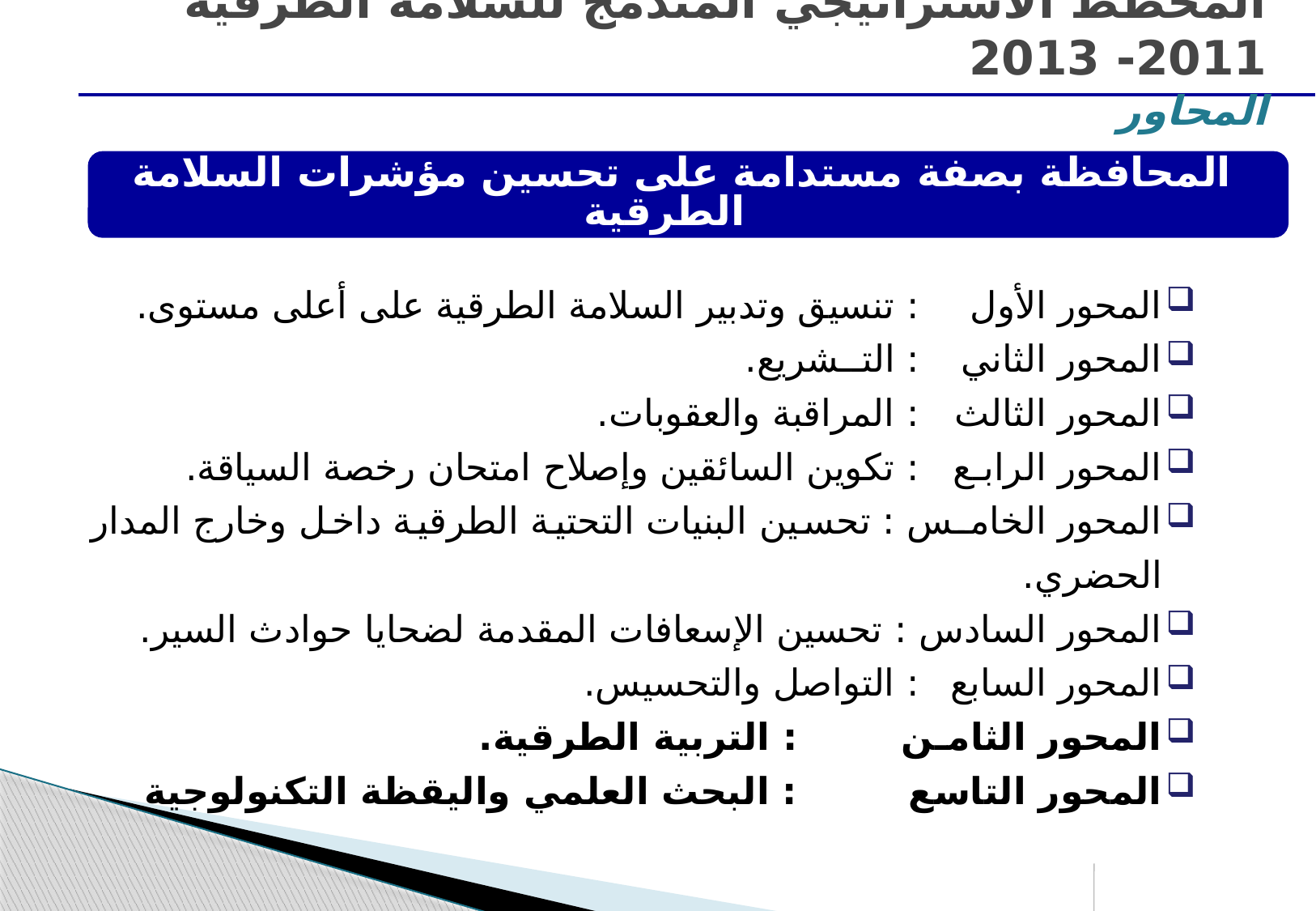

# المخطط الاستراتيجي المندمج للسلامة الطرقية 2011- 2013 المحاور
المحافظة بصفة مستدامة على تحسين مؤشرات السلامة الطرقية
المحور الأول 		: تنسيق وتدبير السلامة الطرقية على أعلى مستوى.
المحور الثاني		: التــشريع.
المحور الثالث 		: المراقبة والعقوبات.
المحور الرابـع 		: تكوين السائقين وإصلاح امتحان رخصة السياقة.
المحور الخامـس 	: تحسين البنيات التحتية الطرقية داخل وخارج المدار الحضري.
المحور السادس 	: تحسين الإسعافات المقدمة لضحايا حوادث السير.
المحور السابع  		: التواصل والتحسيس.
المحور الثامـن 		: التربية الطرقية.
المحور التاسع 	 	: البحث العلمي واليقظة التكنولوجية